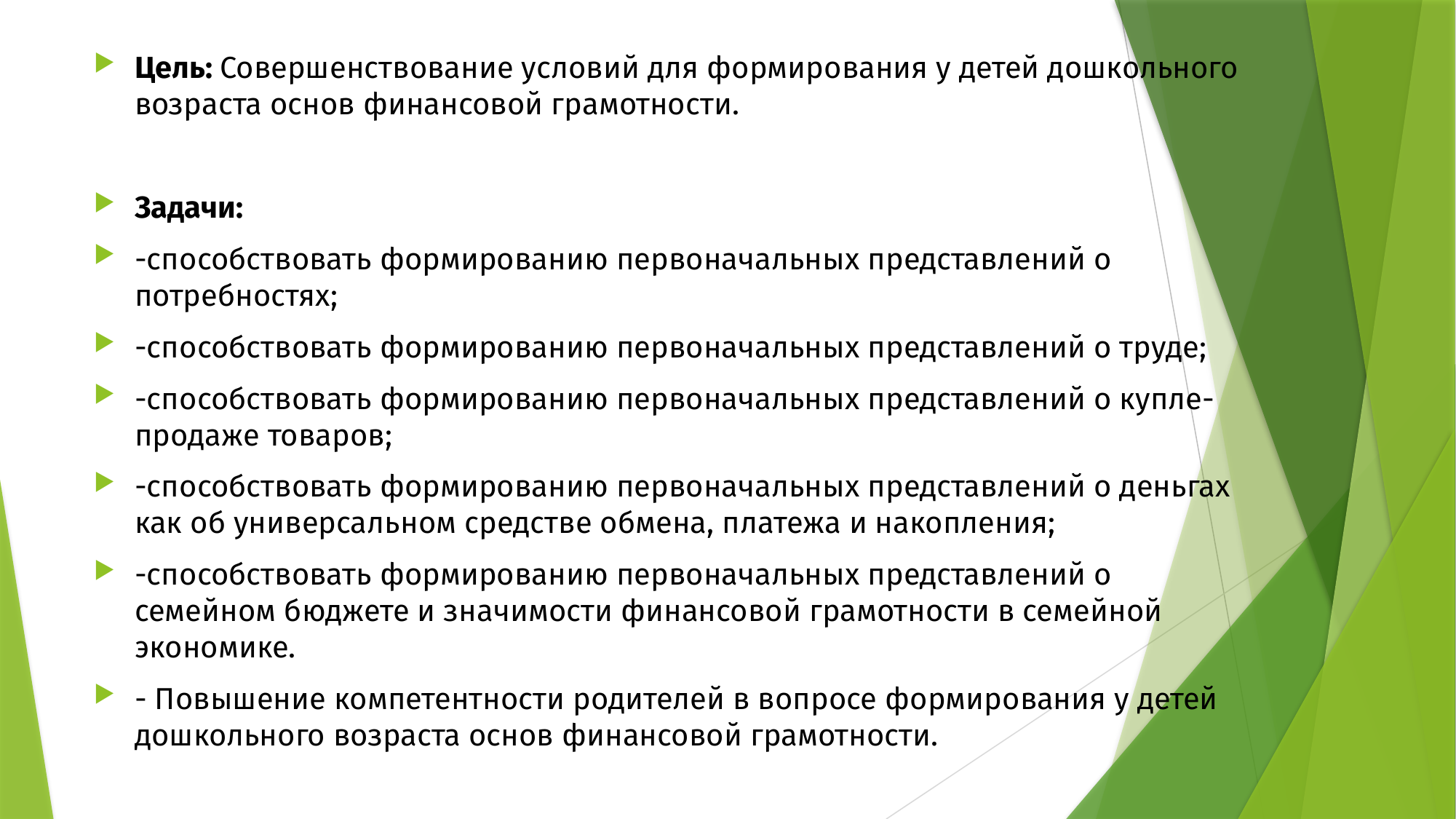

Цель: Совершенствование условий для формирования у детей дошкольного возраста основ финансовой грамотности.

Задачи:
-способствовать формированию первоначальных представлений о потребностях;
-способствовать формированию первоначальных представлений о труде;
-способствовать формированию первоначальных представлений о купле-продаже товаров;
-способствовать формированию первоначальных представлений о деньгах как об универсальном средстве обмена, платежа и накопления;
-способствовать формированию первоначальных представлений о семейном бюджете и значимости финансовой грамотности в семейной экономике.
- Повышение компетентности родителей в вопросе формирования у детей дошкольного возраста основ финансовой грамотности.